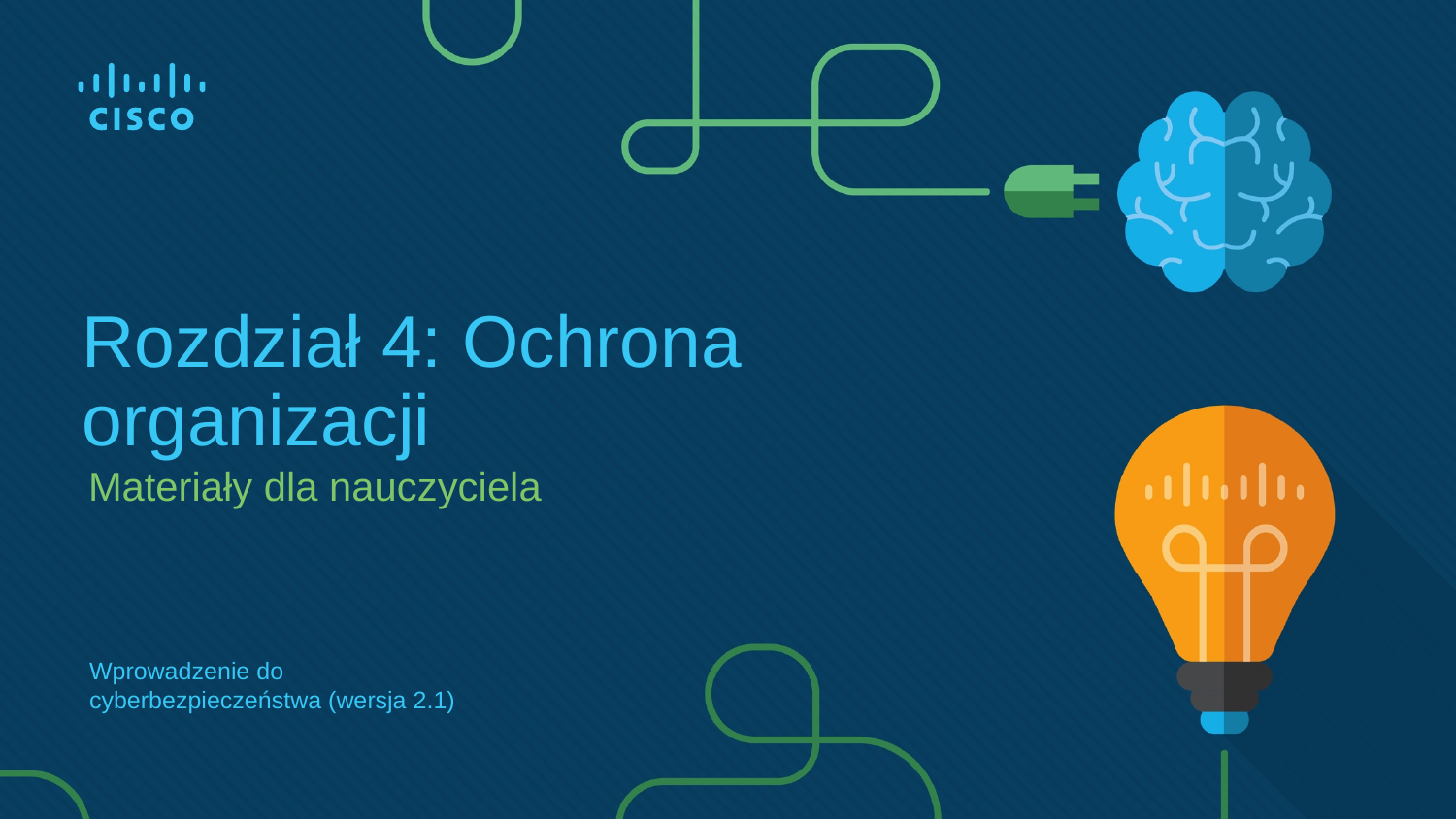

# Rozdział 4: Ochrona organizacji
Materiały dla nauczyciela
Wprowadzenie do cyberbezpieczeństwa (wersja 2.1)